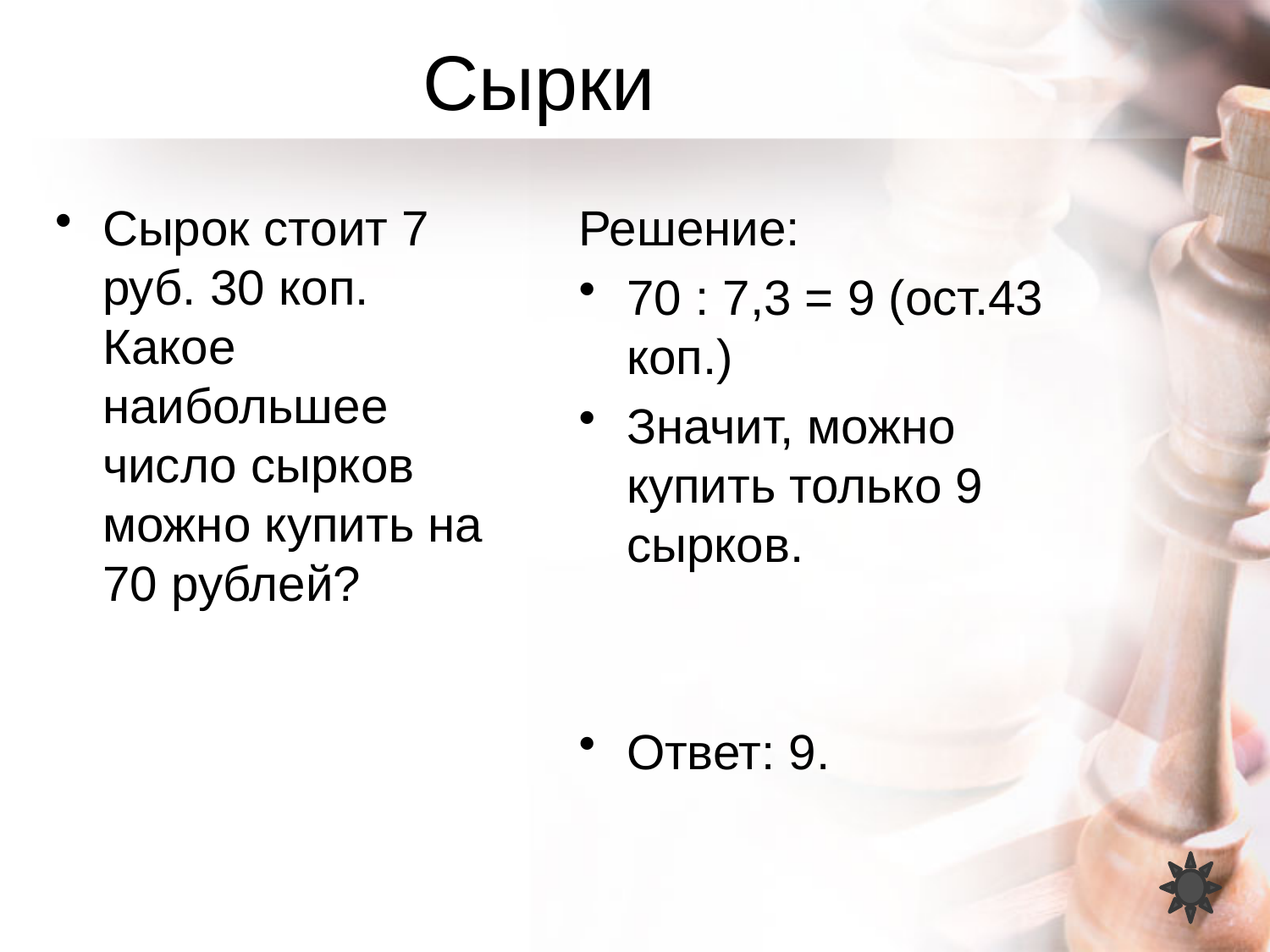

# Сырки
Сырок стоит 7 руб. 30 коп. Какое наибольшее число сырков можно купить на 70 рублей?

Решение:
70 : 7,3 = 9 (ост.43 коп.)
Значит, можно купить только 9 сырков.

Ответ: 9.